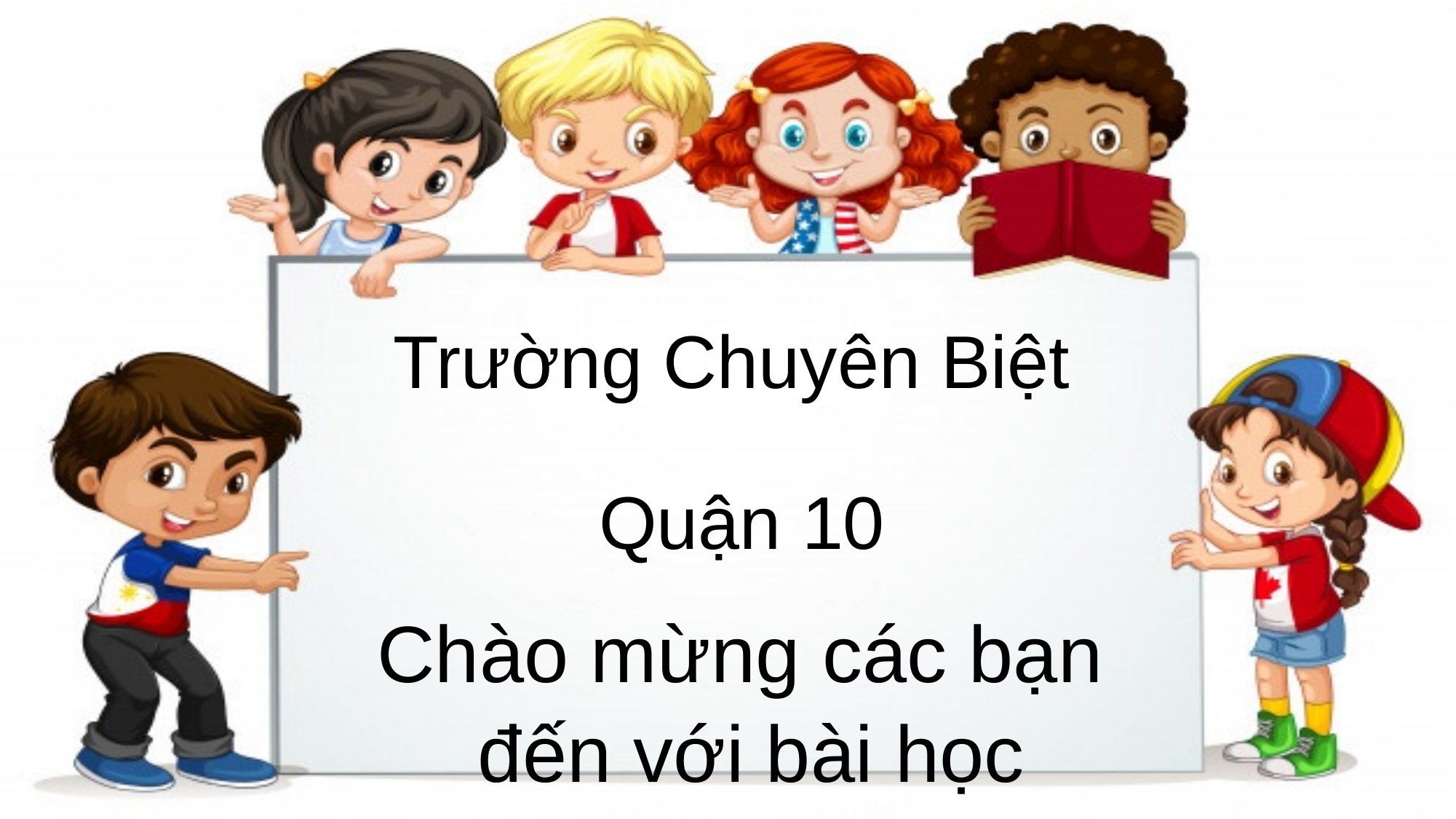

# Trường Chuyên Biệt Quận 10
Chào mừng các bạn
 đến với bài học